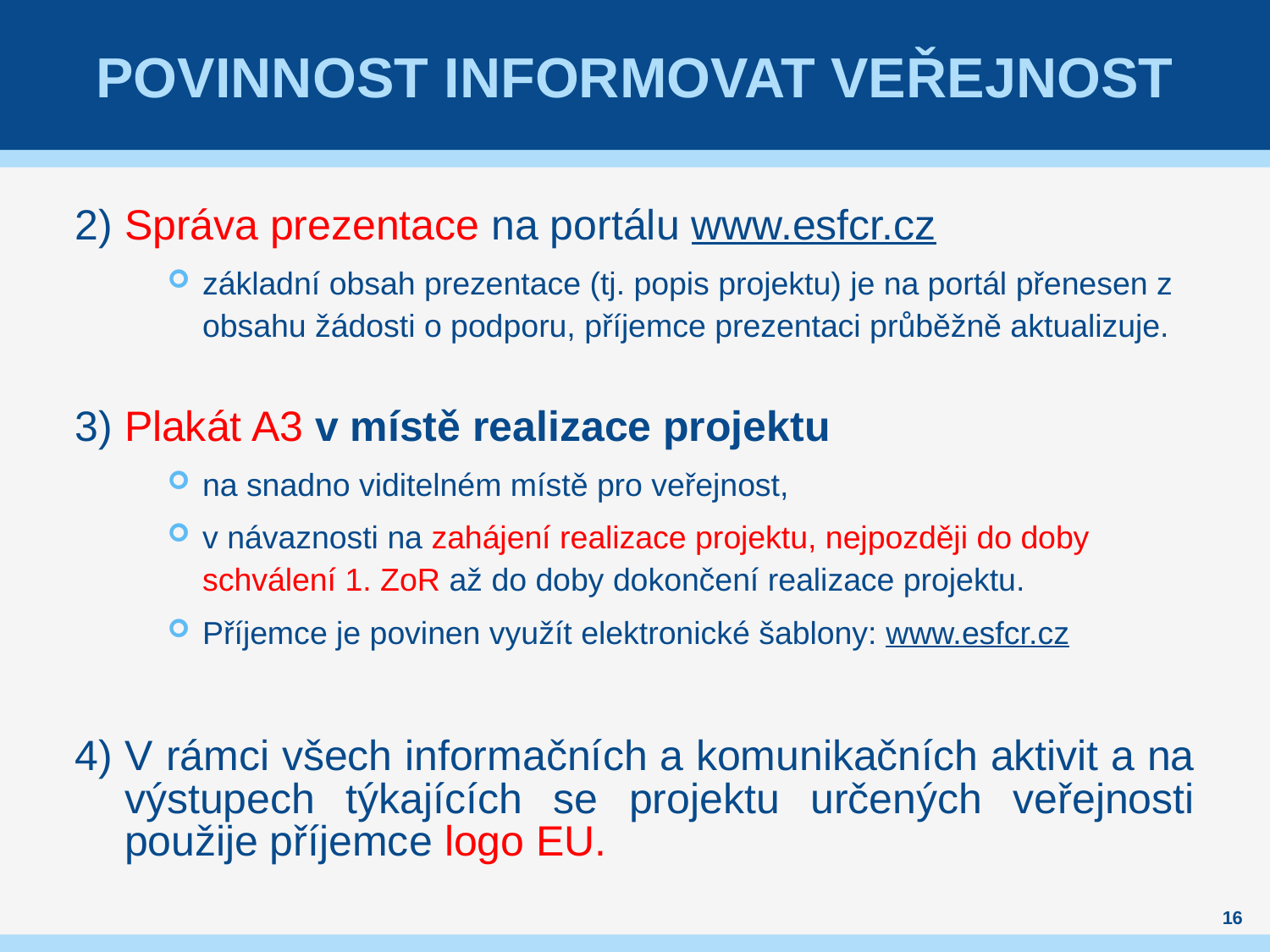

# Povinnost informovat veřejnost
2) Správa prezentace na portálu www.esfcr.cz
základní obsah prezentace (tj. popis projektu) je na portál přenesen z obsahu žádosti o podporu, příjemce prezentaci průběžně aktualizuje.

3) Plakát A3 v místě realizace projektu
na snadno viditelném místě pro veřejnost,
v návaznosti na zahájení realizace projektu, nejpozději do doby schválení 1. ZoR až do doby dokončení realizace projektu.
Příjemce je povinen využít elektronické šablony: www.esfcr.cz

4) V rámci všech informačních a komunikačních aktivit a na výstupech týkajících se projektu určených veřejnosti použije příjemce logo EU.

16